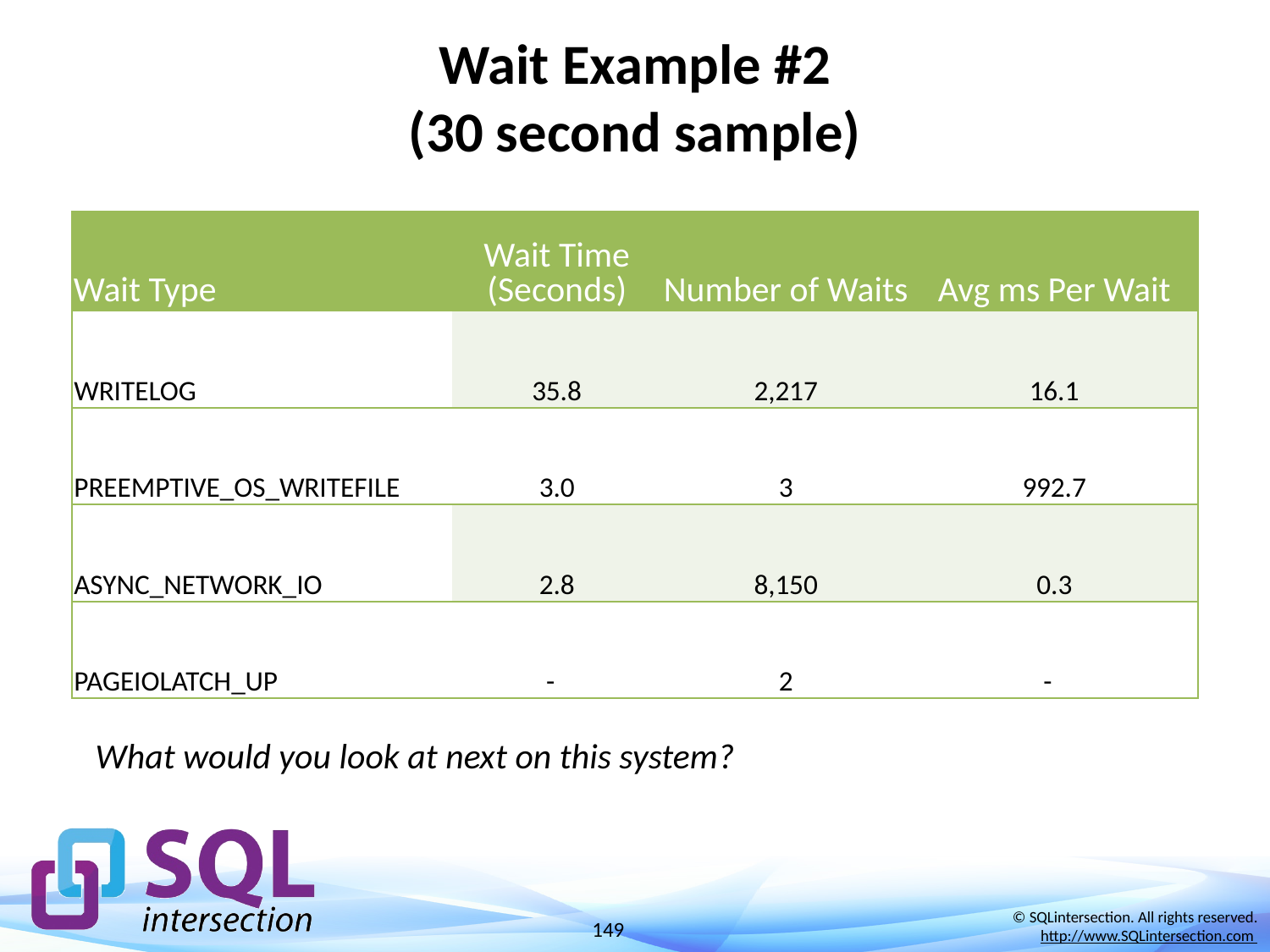

# Wait Example #2 (30 second sample)
| Wait Type | Wait Time (Seconds) | Number of Waits | Avg ms Per Wait |
| --- | --- | --- | --- |
| WRITELOG | 35.8 | 2,217 | 16.1 |
| PREEMPTIVE\_OS\_WRITEFILE | 3.0 | 3 | 992.7 |
| ASYNC\_NETWORK\_IO | 2.8 | 8,150 | 0.3 |
| PAGEIOLATCH\_UP | - | 2 | - |
What would you look at next on this system?